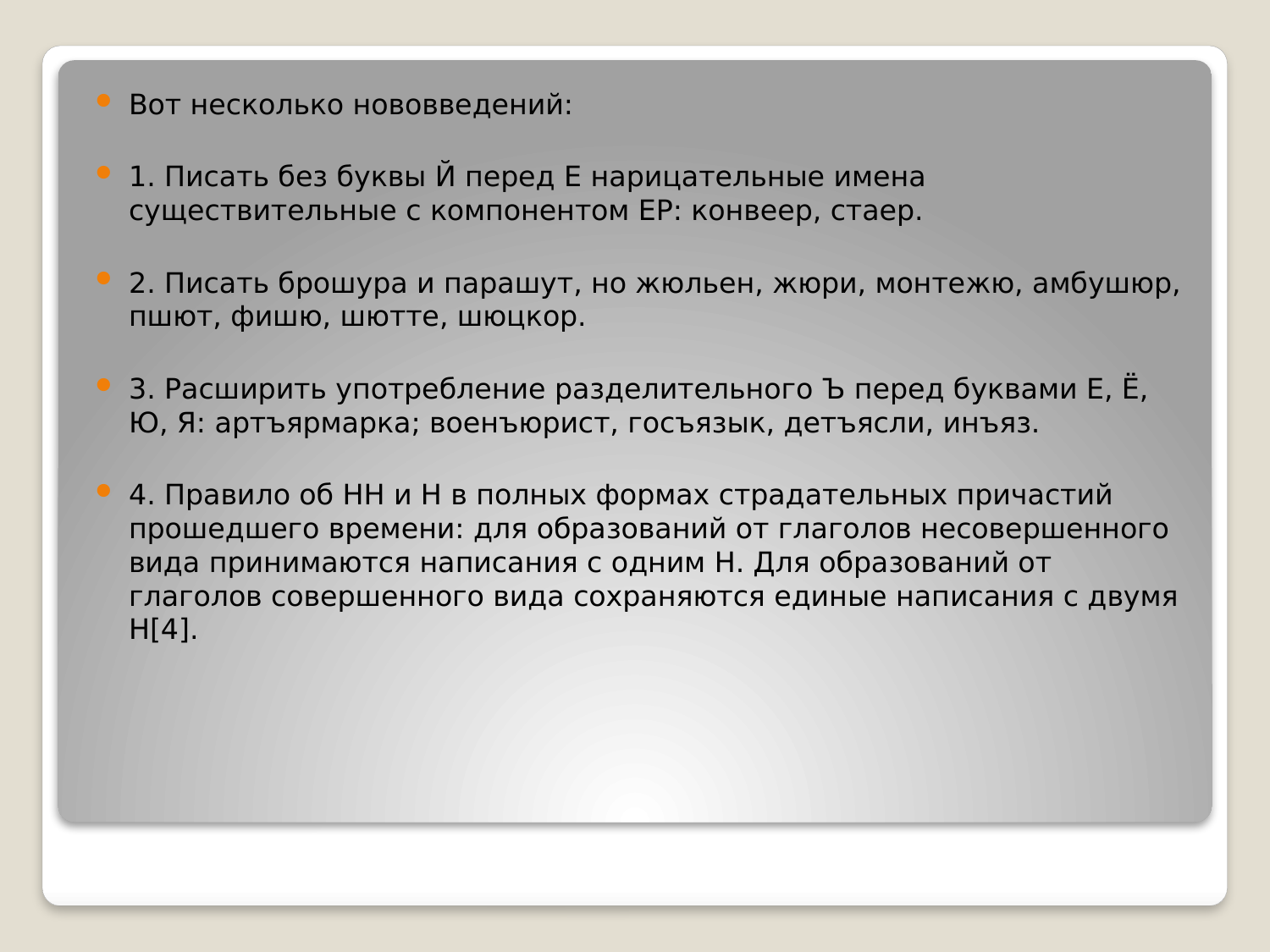

Вот несколько нововведений:

1. Писать без буквы Й перед Е нарицательные имена существительные с компонентом ЕР: конвеер, стаер.

2. Писать брошура и парашут, но жюльен, жюри, монтежю, амбушюр, пшют, фишю, шютте, шюцкор.

3. Расширить употребление разделительного Ъ перед буквами Е, Ё, Ю, Я: артъярмарка; военъюрист, госъязык, детъясли, инъяз.

4. Правило об НН и Н в полных формах страдательных причастий прошедшего времени: для образований от глаголов несовершенного вида принимаются написания с одним Н. Для образований от глаголов совершенного вида сохраняются единые написания с двумя Н[4].
#